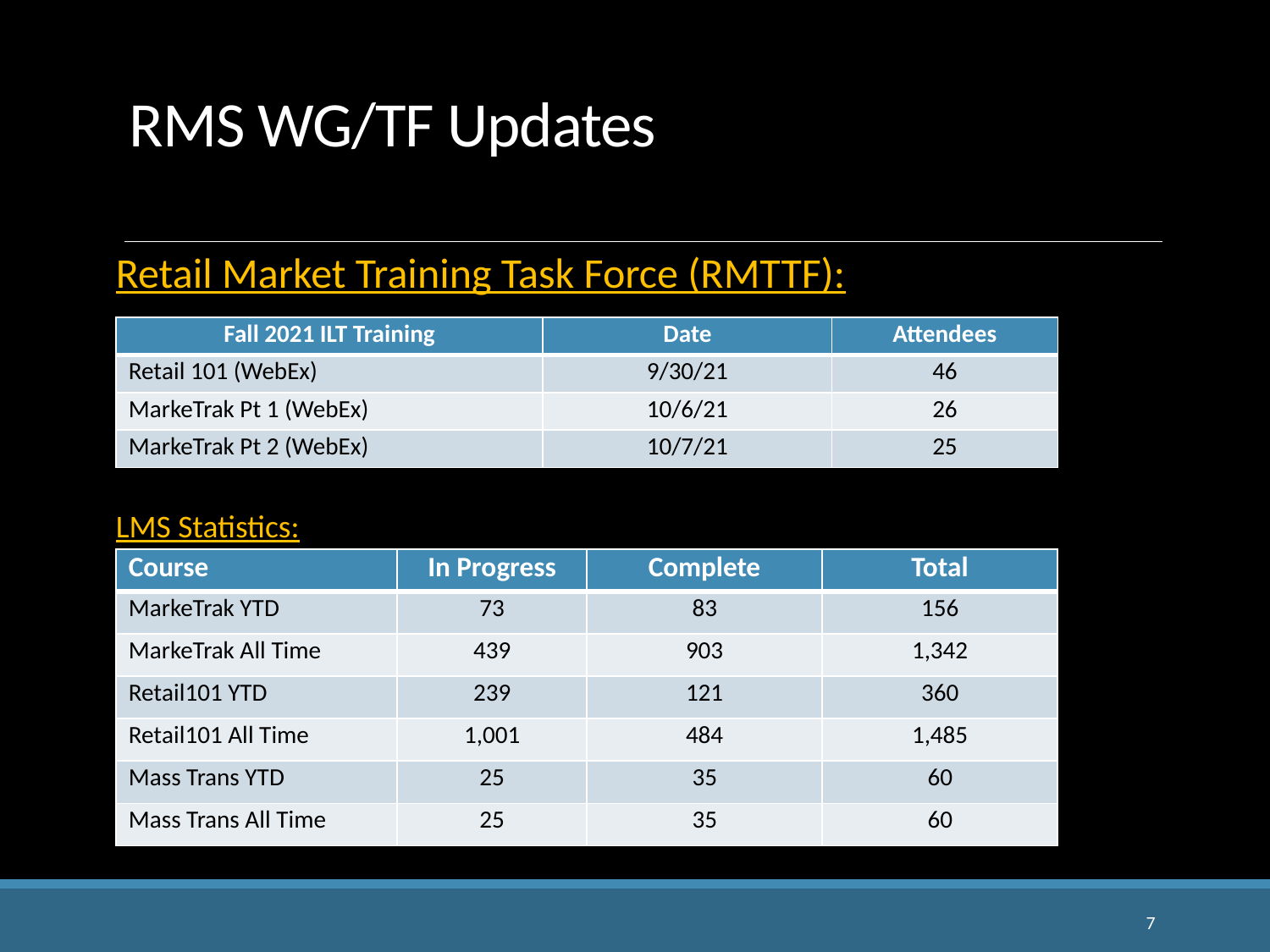

RMS WG/TF Updates
Retail Market Training Task Force (RMTTF):

LMS Statistics:

| Fall 2021 ILT Training | Date | Attendees |
| --- | --- | --- |
| Retail 101 (WebEx) | 9/30/21 | 46 |
| MarkeTrak Pt 1 (WebEx) | 10/6/21 | 26 |
| MarkeTrak Pt 2 (WebEx) | 10/7/21 | 25 |
| Course | In Progress | Complete | Total |
| --- | --- | --- | --- |
| MarkeTrak YTD | 73 | 83 | 156 |
| MarkeTrak All Time | 439 | 903 | 1,342 |
| Retail101 YTD | 239 | 121 | 360 |
| Retail101 All Time | 1,001 | 484 | 1,485 |
| Mass Trans YTD | 25 | 35 | 60 |
| Mass Trans All Time | 25 | 35 | 60 |
7